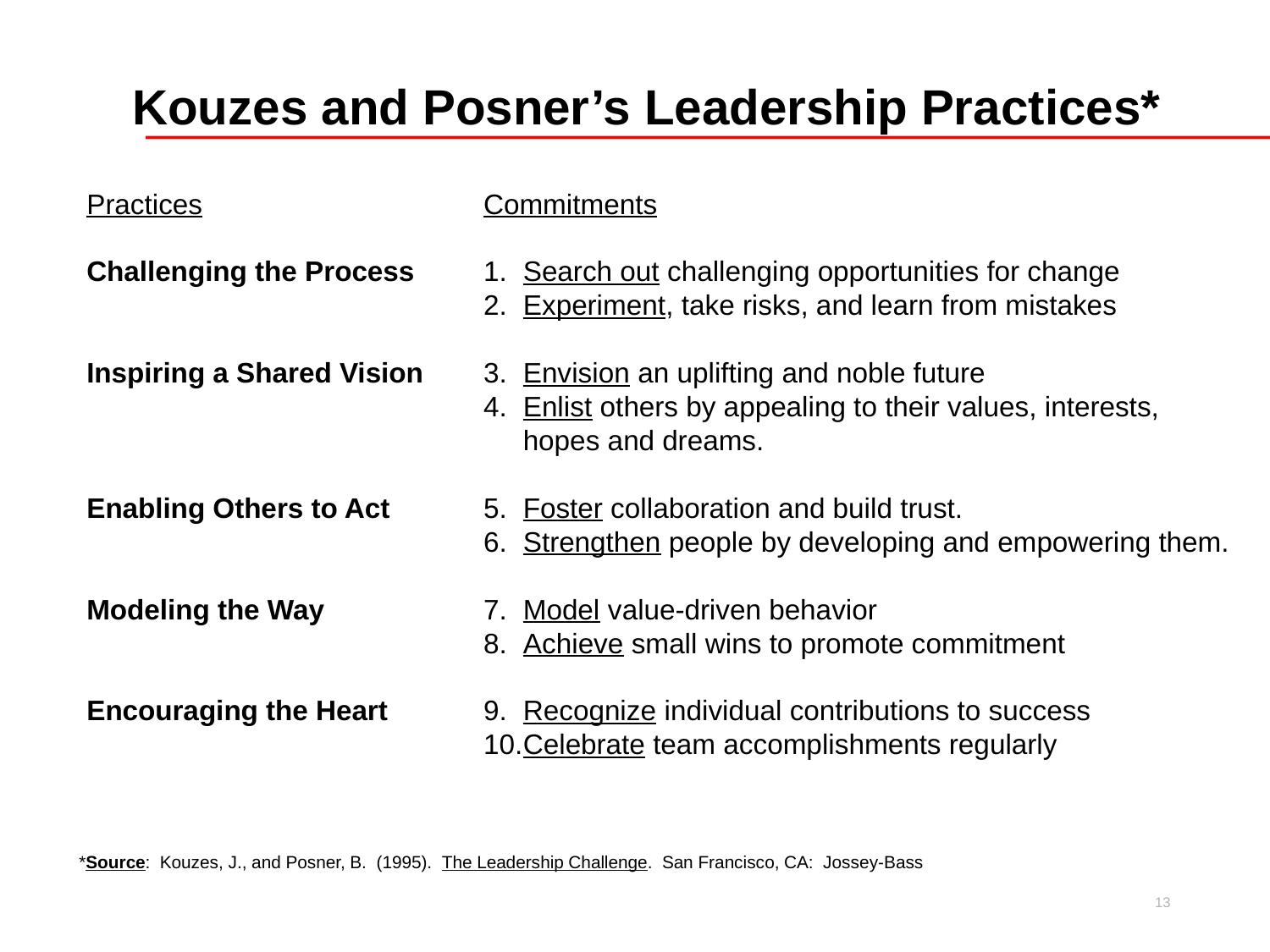

# Kouzes and Posner’s Leadership Practices*
Practices	Commitments

Challenging the Process	1.	Search out challenging opportunities for change
			2.	Experiment, take risks, and learn from mistakes

Inspiring a Shared Vision	3.	Envision an uplifting and noble future
			4.	Enlist others by appealing to their values, interests,
				hopes and dreams.

Enabling Others to Act	5.	Foster collaboration and build trust.
			6.	Strengthen people by developing and empowering them.
Modeling the Way	7.	Model value-driven behavior
			8.	Achieve small wins to promote commitment

Encouraging the Heart	9.	Recognize individual contributions to success
			10.	Celebrate team accomplishments regularly
*Source:  Kouzes, J., and Posner, B.  (1995).  The Leadership Challenge.  San Francisco, CA:  Jossey-Bass
13